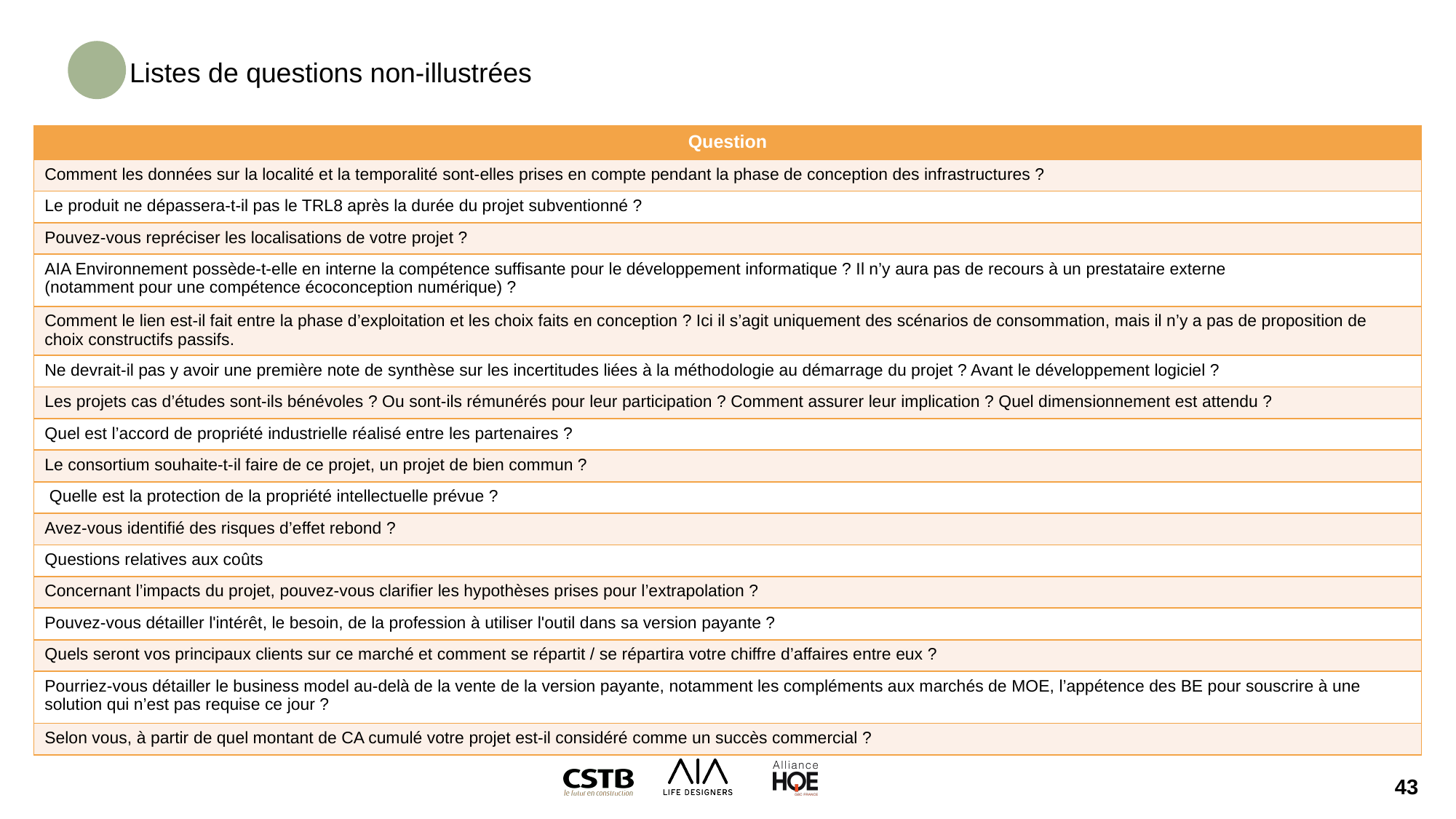

# Listes de questions non-illustrées
| Question |
| --- |
| Comment les données sur la localité et la temporalité sont-elles prises en compte pendant la phase de conception des infrastructures ? |
| Le produit ne dépassera-t-il pas le TRL8 après la durée du projet subventionné ? |
| Pouvez-vous repréciser les localisations de votre projet ? |
| AIA Environnement possède-t-elle en interne la compétence suffisante pour le développement informatique ? Il n’y aura pas de recours à un prestataire externe (notamment pour une compétence écoconception numérique) ? |
| Comment le lien est-il fait entre la phase d’exploitation et les choix faits en conception ? Ici il s’agit uniquement des scénarios de consommation, mais il n’y a pas de proposition de choix constructifs passifs. |
| Ne devrait-il pas y avoir une première note de synthèse sur les incertitudes liées à la méthodologie au démarrage du projet ? Avant le développement logiciel ? |
| Les projets cas d’études sont-ils bénévoles ? Ou sont-ils rémunérés pour leur participation ? Comment assurer leur implication ? Quel dimensionnement est attendu ? |
| Quel est l’accord de propriété industrielle réalisé entre les partenaires ? |
| Le consortium souhaite-t-il faire de ce projet, un projet de bien commun ? |
| Quelle est la protection de la propriété intellectuelle prévue ? |
| Avez-vous identifié des risques d’effet rebond ? |
| Questions relatives aux coûts |
| Concernant l’impacts du projet, pouvez-vous clarifier les hypothèses prises pour l’extrapolation ? |
| Pouvez-vous détailler l'intérêt, le besoin, de la profession à utiliser l'outil dans sa version payante ? |
| Quels seront vos principaux clients sur ce marché et comment se répartit / se répartira votre chiffre d’affaires entre eux ? |
| Pourriez-vous détailler le business model au-delà de la vente de la version payante, notamment les compléments aux marchés de MOE, l’appétence des BE pour souscrire à une solution qui n’est pas requise ce jour ? |
| Selon vous, à partir de quel montant de CA cumulé votre projet est-il considéré comme un succès commercial ? |